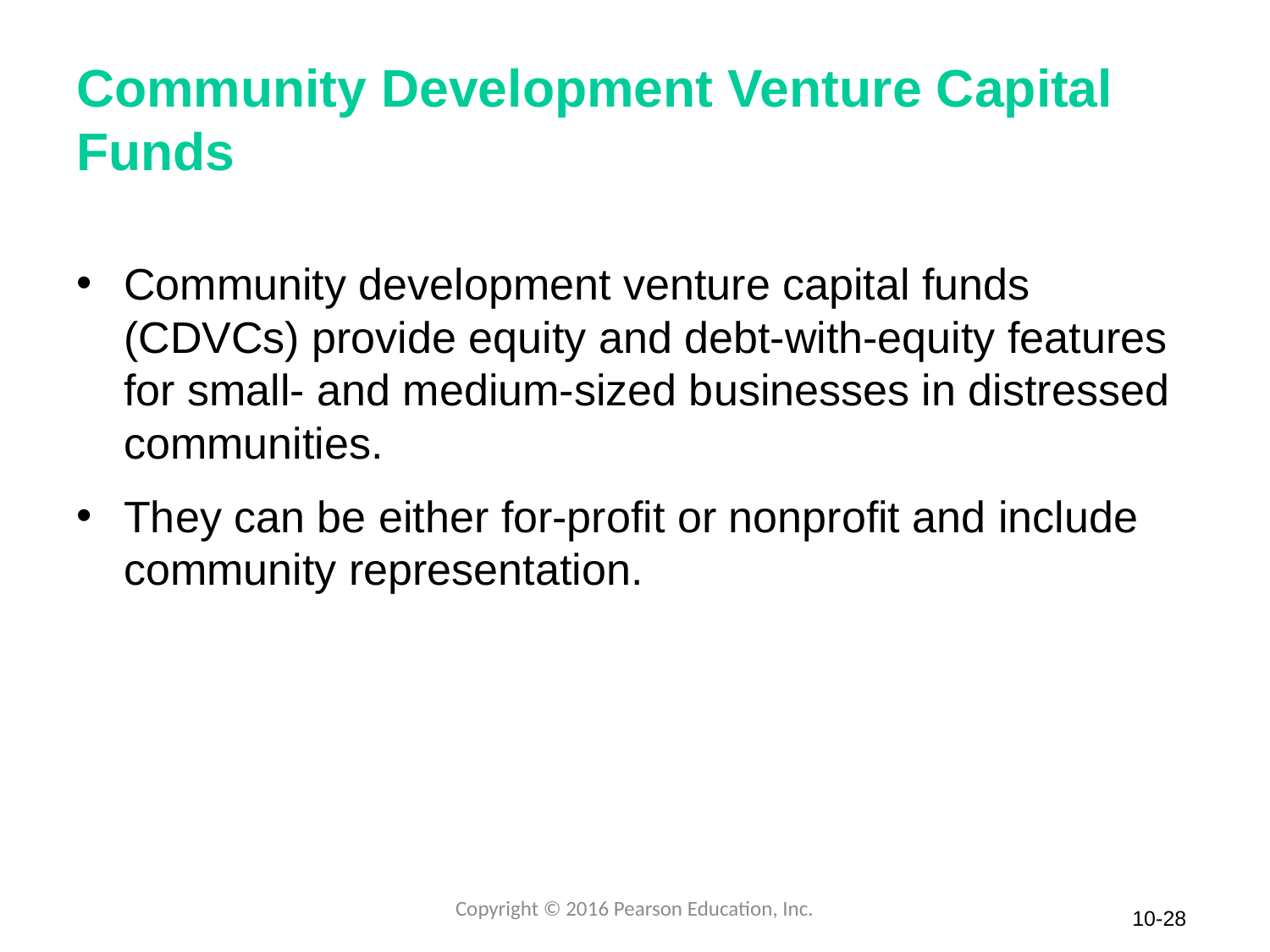

# Community Development Venture Capital Funds
Community development venture capital funds (CDVCs) provide equity and debt-with-equity features for small- and medium-sized businesses in distressed communities.

They can be either for-profit or nonprofit and include community representation.
Copyright © 2016 Pearson Education, Inc.